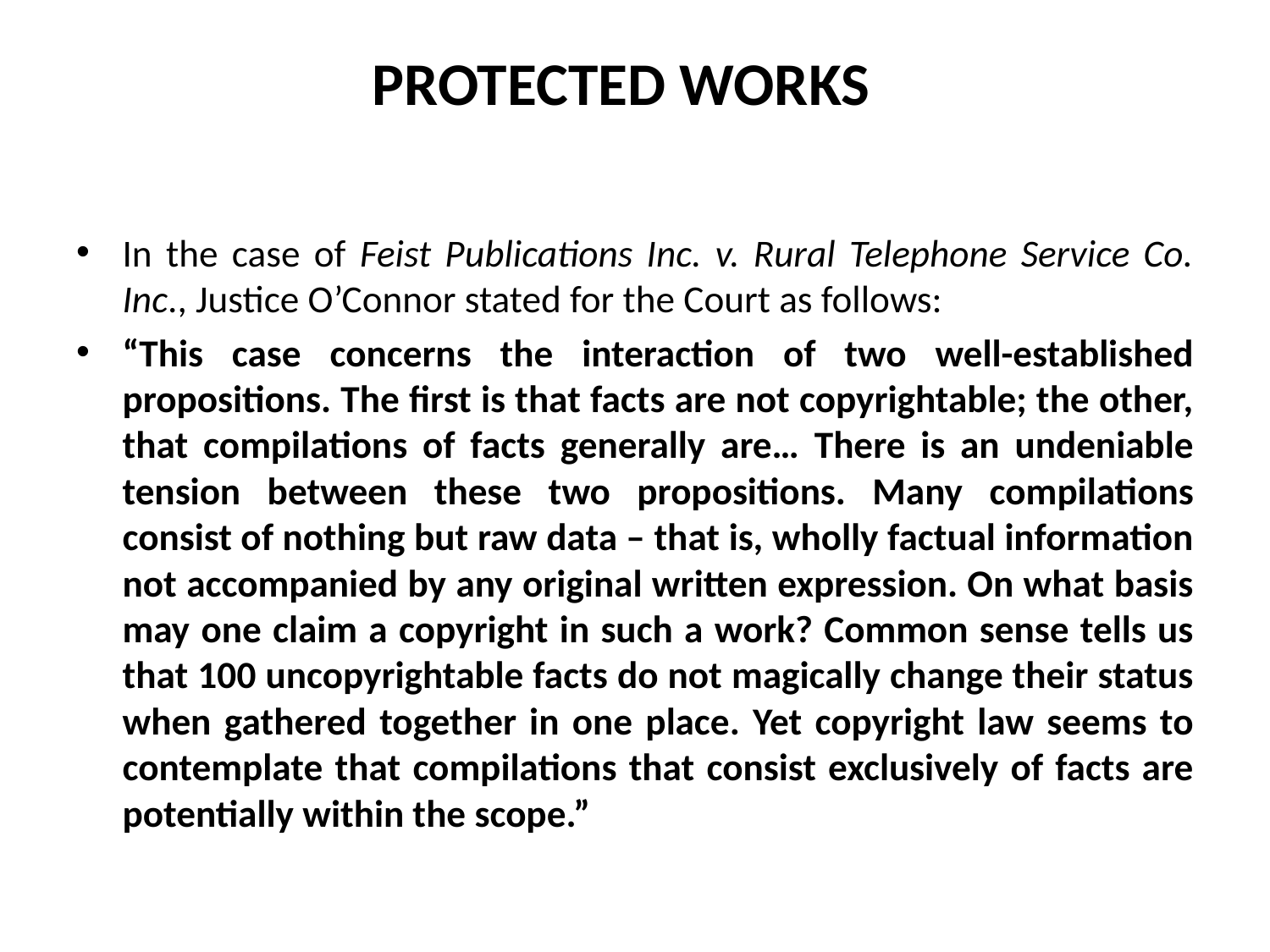

# PROTECTED WORKS
In the case of Feist Publications Inc. v. Rural Telephone Service Co. Inc., Justice O’Connor stated for the Court as follows:
“This case concerns the interaction of two well-established propositions. The first is that facts are not copyrightable; the other, that compilations of facts generally are… There is an undeniable tension between these two propositions. Many compilations consist of nothing but raw data – that is, wholly factual information not accompanied by any original written expression. On what basis may one claim a copyright in such a work? Common sense tells us that 100 uncopyrightable facts do not magically change their status when gathered together in one place. Yet copyright law seems to contemplate that compilations that consist exclusively of facts are potentially within the scope.”